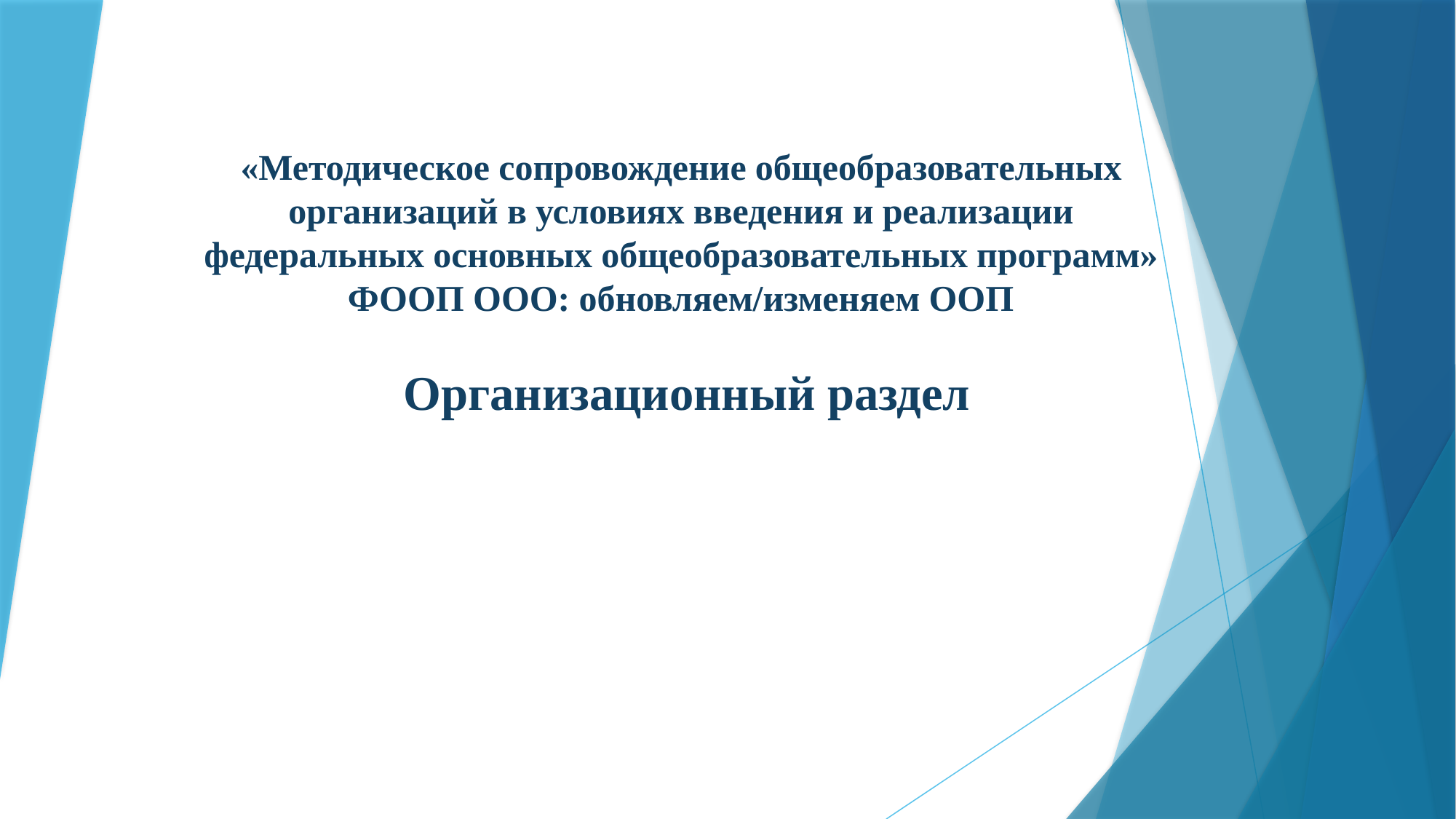

# «Методическое сопровождение общеобразовательных организаций в условиях введения и реализации федеральных основных общеобразовательных программ» ФООП ООО: обновляем/изменяем ООП Организационный раздел